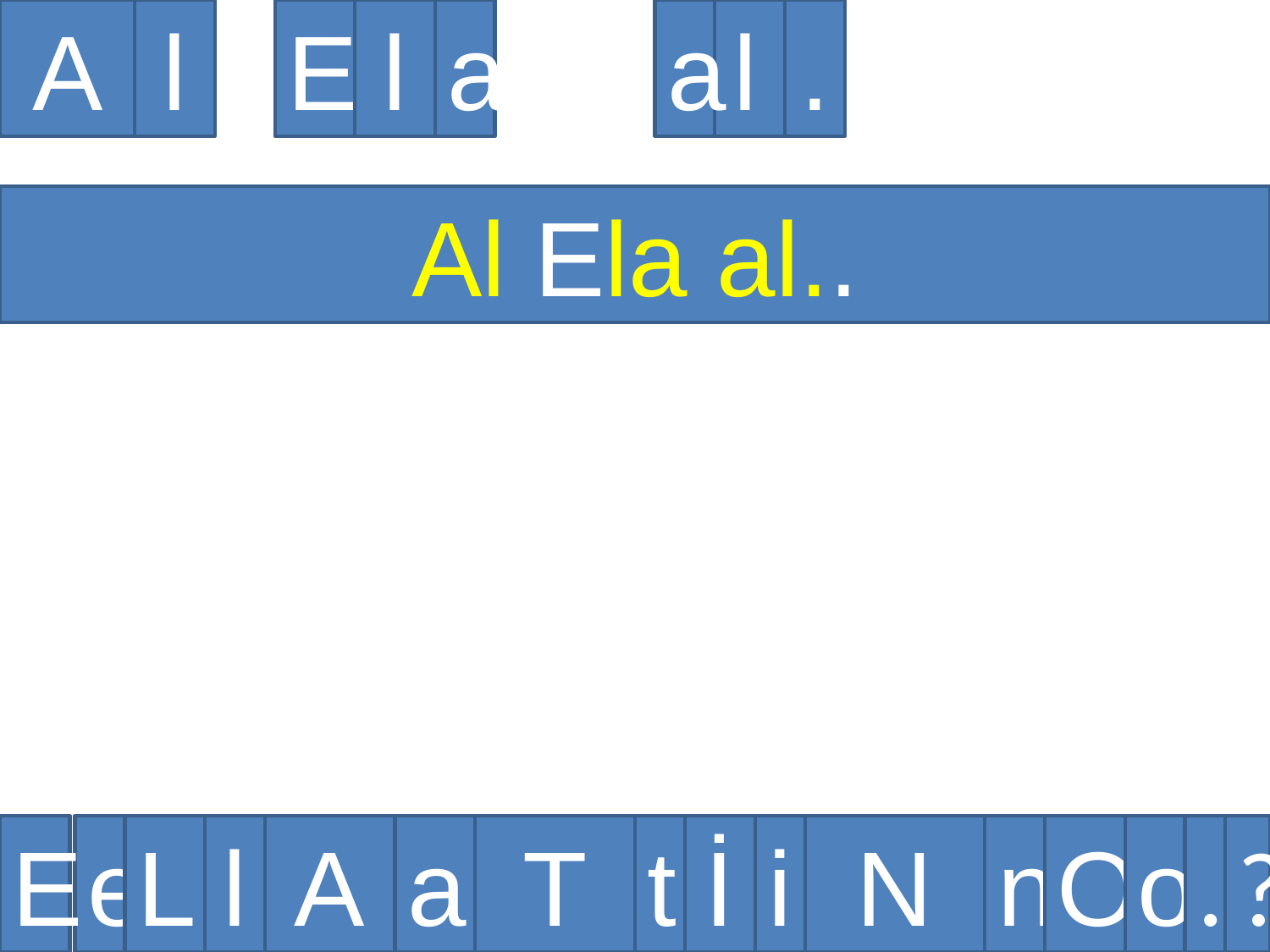

A
l
E
l
a
a
l
.
Al Ela al..
E
e
L
l
A
a
T
t
İ
i
N
n
O
o
.
?